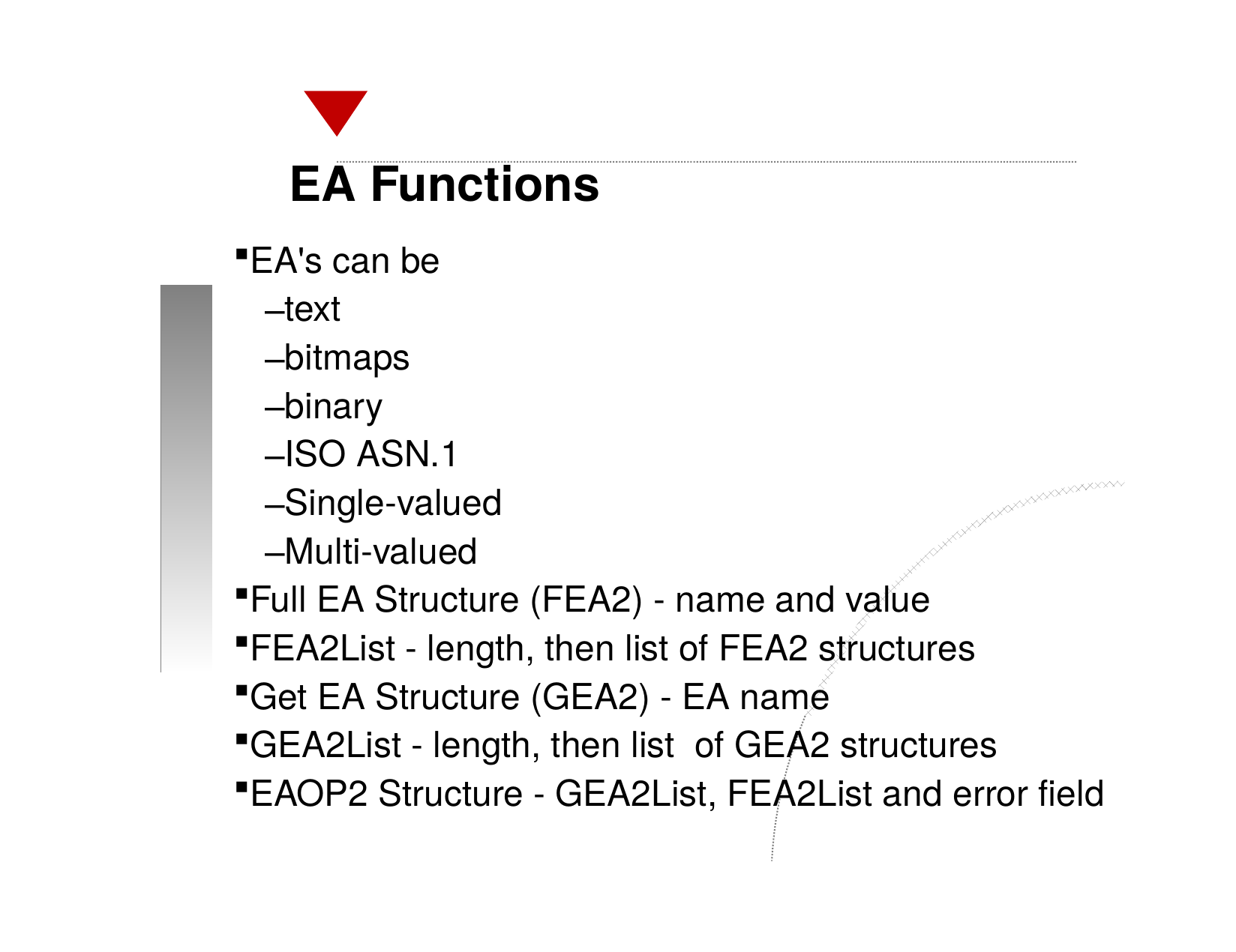

EA Functions
EA's can be
text
bitmaps
binary
ISO ASN.1
Single-valued
Multi-valued
Full EA Structure (FEA2) - name and value
FEA2List - length, then list of FEA2 structures
Get EA Structure (GEA2) - EA name
GEA2List - length, then list  of GEA2 structures
EAOP2 Structure - GEA2List, FEA2List and error field